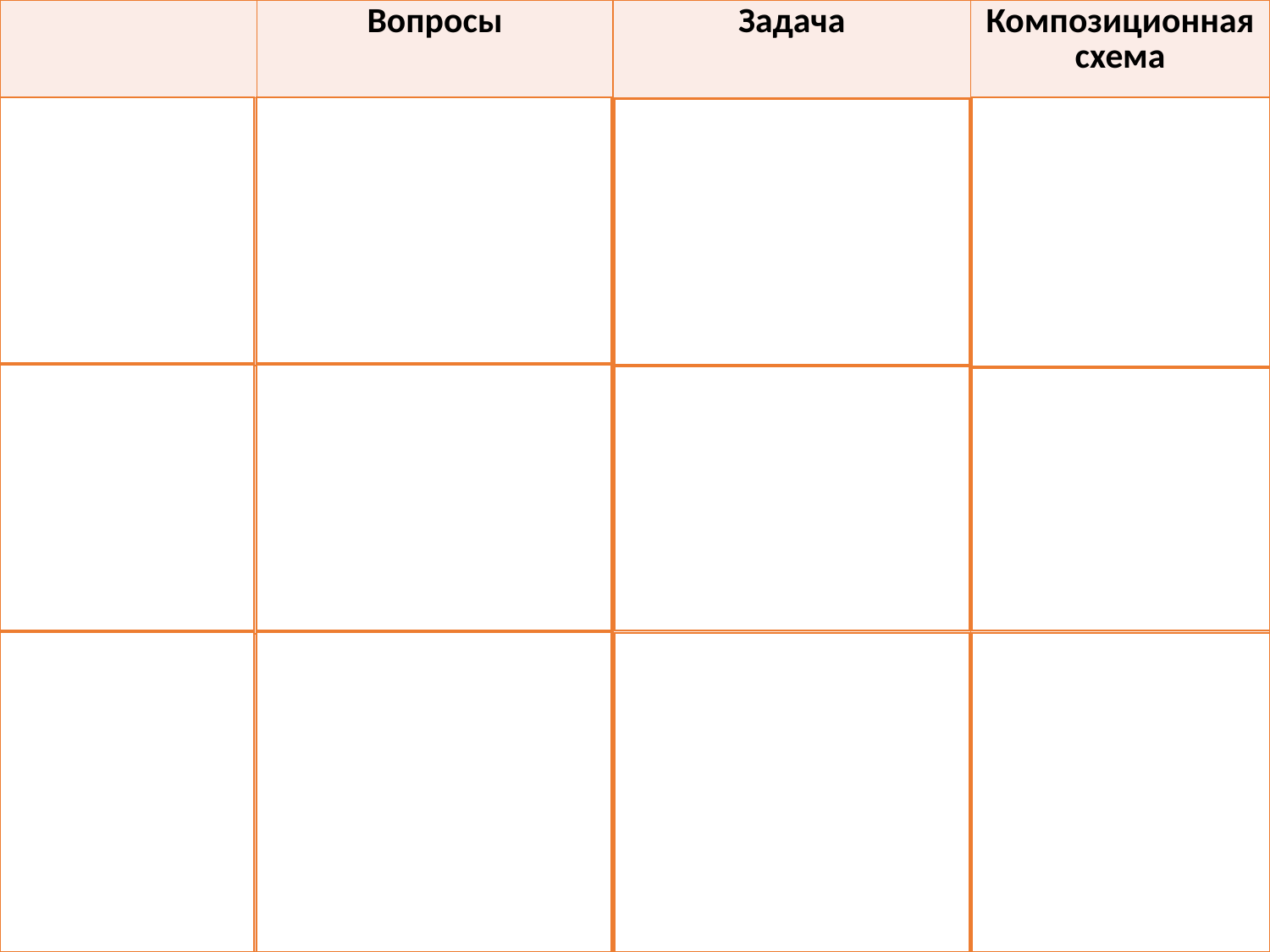

|  | Вопросы | Задача | Композиционная схема |
| --- | --- | --- | --- |
| Сочинение-описание | Каков предмет описания? Как он выглядит? Какие признаки для него характерны? | Изобразить какое-либо явление и раскрыть его признаки. | 1. Представление предмета; 2. Признаки предмета; 3. Оценка предмета. |
| Сочинение-повествование | Какова последовательность действий (событий)? Что происходило сначала и что происходило потом? | Описать последовательные действия, рассказать о событиях в их временной последовательности. | 1. Завязка; 2. Развитие действия; 3. Кульминация; 4. Развязка. |
| Сочинение-рассуждение | Почему? В чем причина данного явления? Что из этого следует? Каковы следствия данного явления? Что оно значит? | Обосновать выдвигаемое положение (тезис), объяснить причины явления, события, его сущность. | 1. Тезис; 2. Обоснование тезиса; 3. Вывод. |